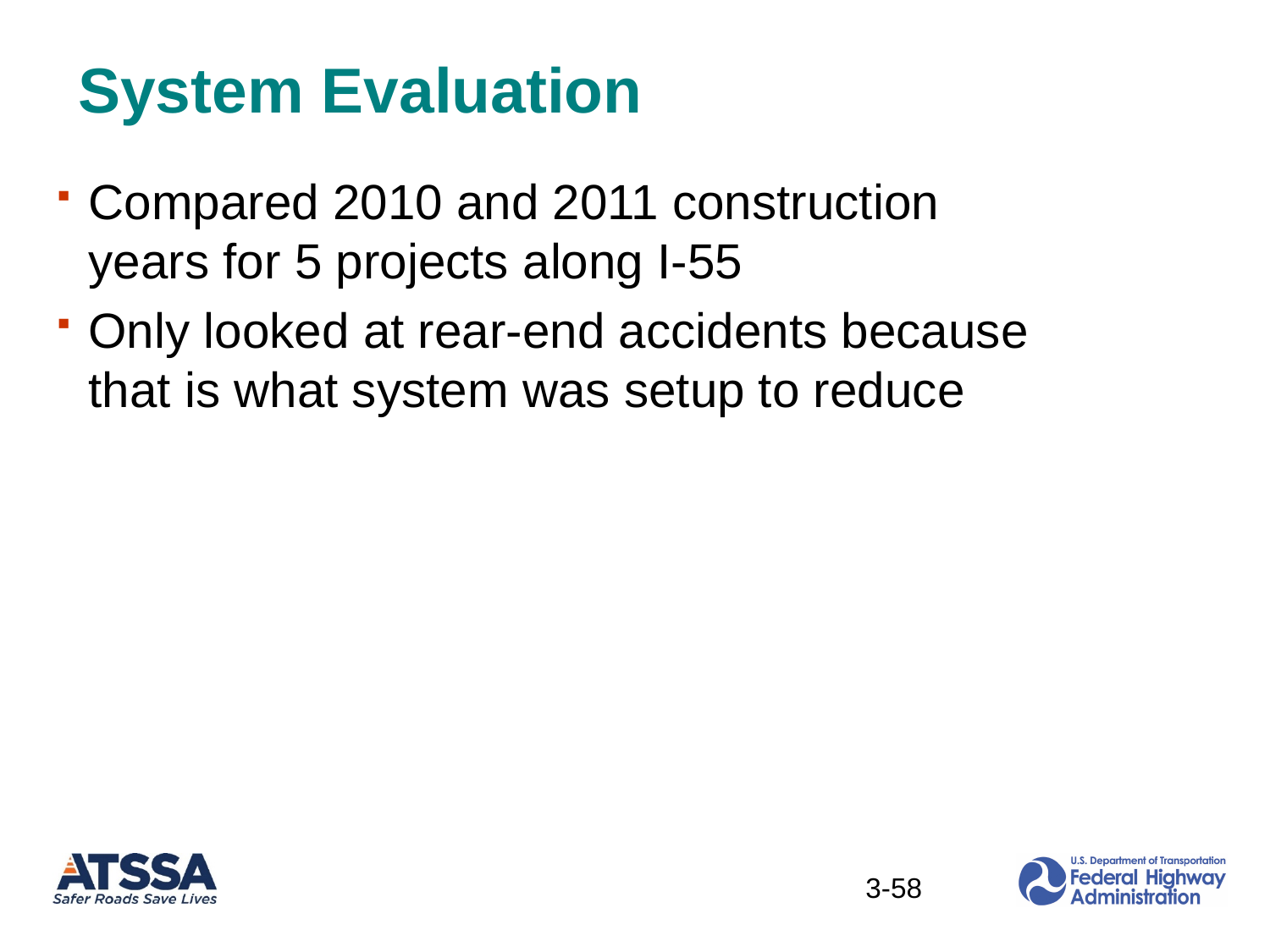

# System Evaluation
Compared 2010 and 2011 construction years for 5 projects along I-55
Only looked at rear-end accidents because that is what system was setup to reduce